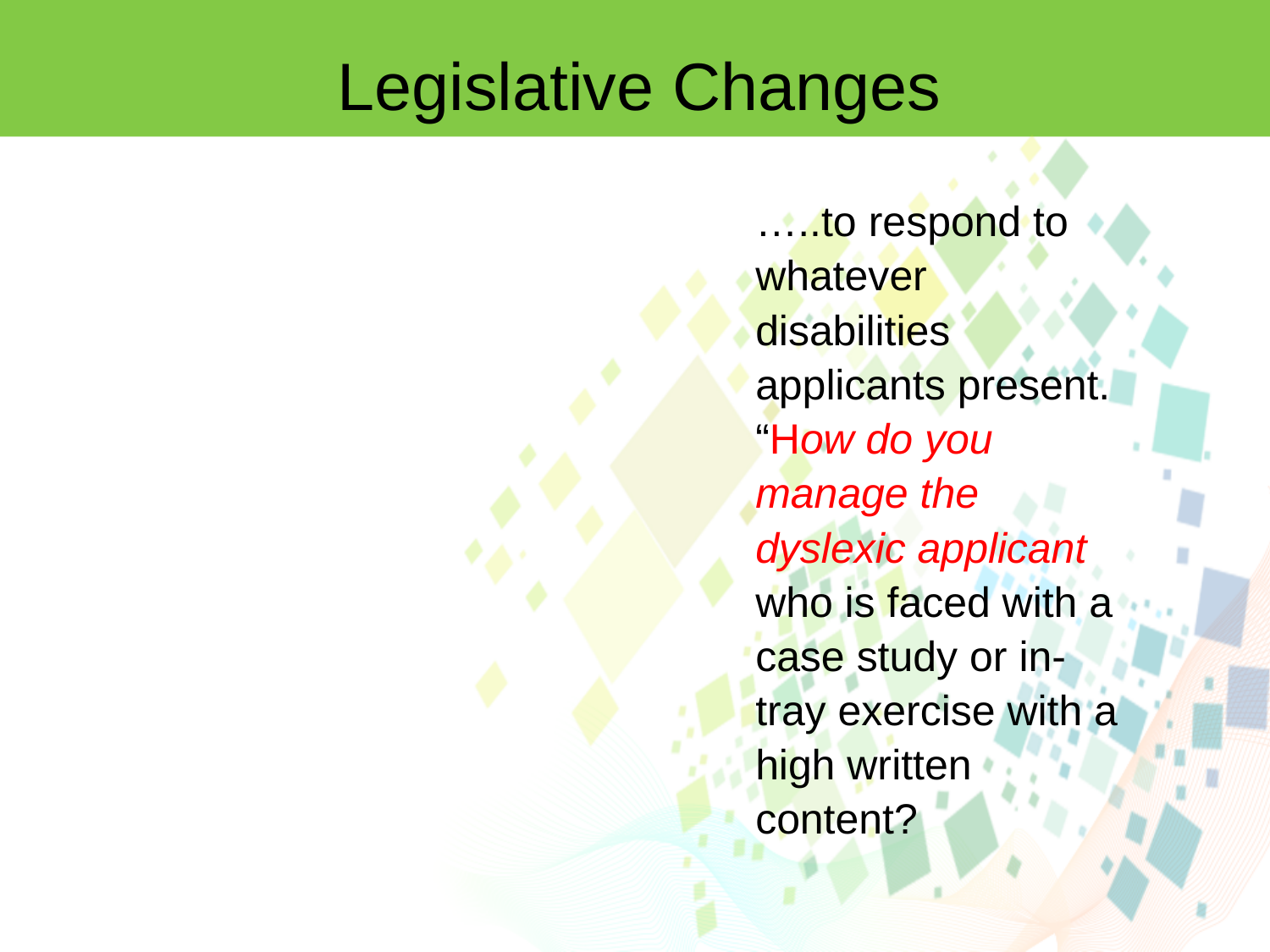

Legislative Changes
…..to respond to whatever disabilities applicants present. “How do you manage the dyslexic applicant who is faced with a case study or in-tray exercise with a high written content?